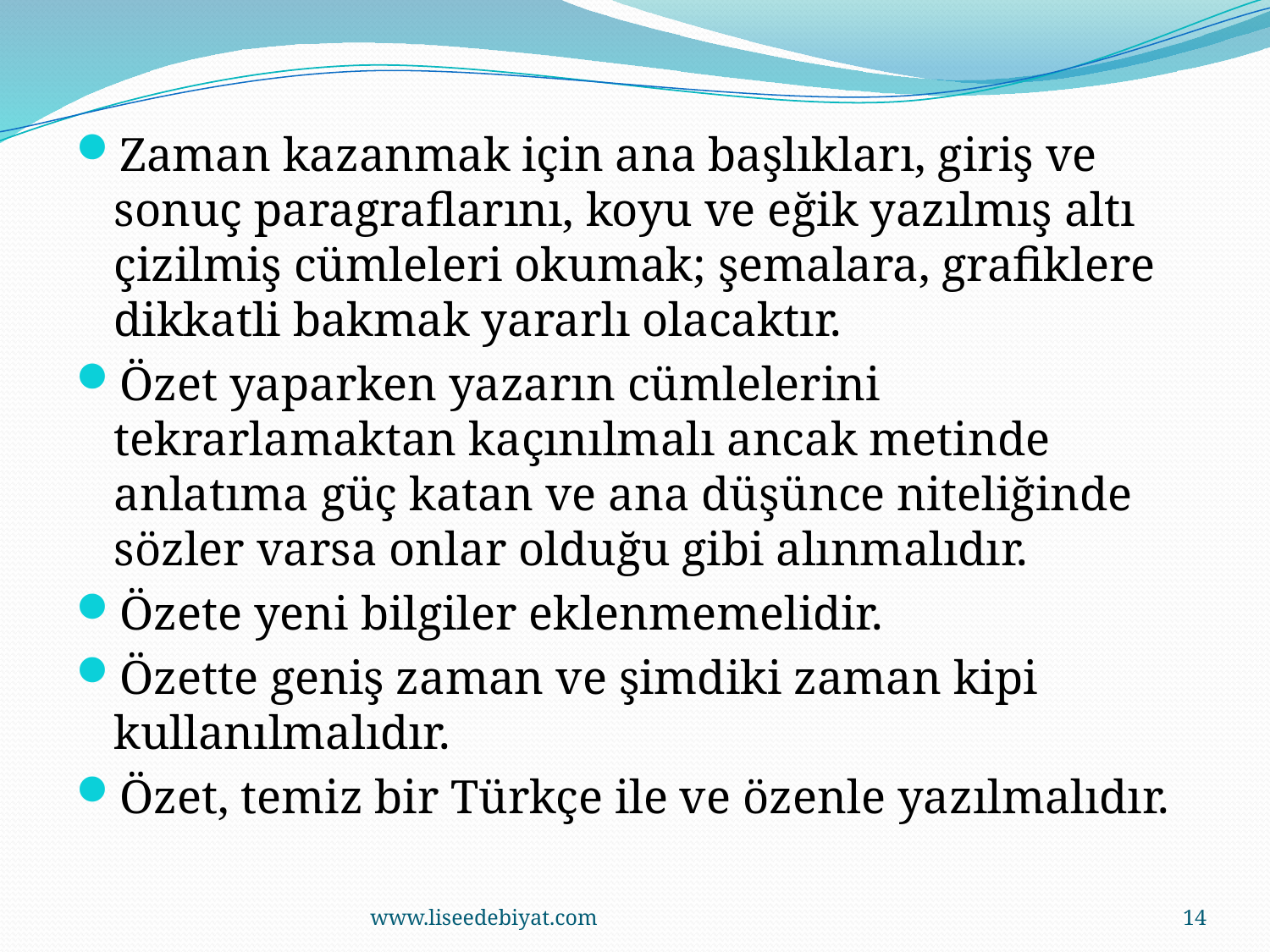

Zaman kazanmak için ana başlıkları, giriş ve sonuç paragraflarını, koyu ve eğik yazılmış altı çizilmiş cümleleri okumak; şemalara, grafiklere dikkatli bakmak yararlı olacaktır.
Özet yaparken yazarın cümlelerini tekrarlamaktan kaçınılmalı ancak metinde anlatıma güç katan ve ana düşünce niteliğinde sözler varsa onlar olduğu gibi alınmalıdır.
Özete yeni bilgiler eklenmemelidir.
Özette geniş zaman ve şimdiki zaman kipi kullanılmalıdır.
Özet, temiz bir Türkçe ile ve özenle yazılmalıdır.

www.liseedebiyat.com
14